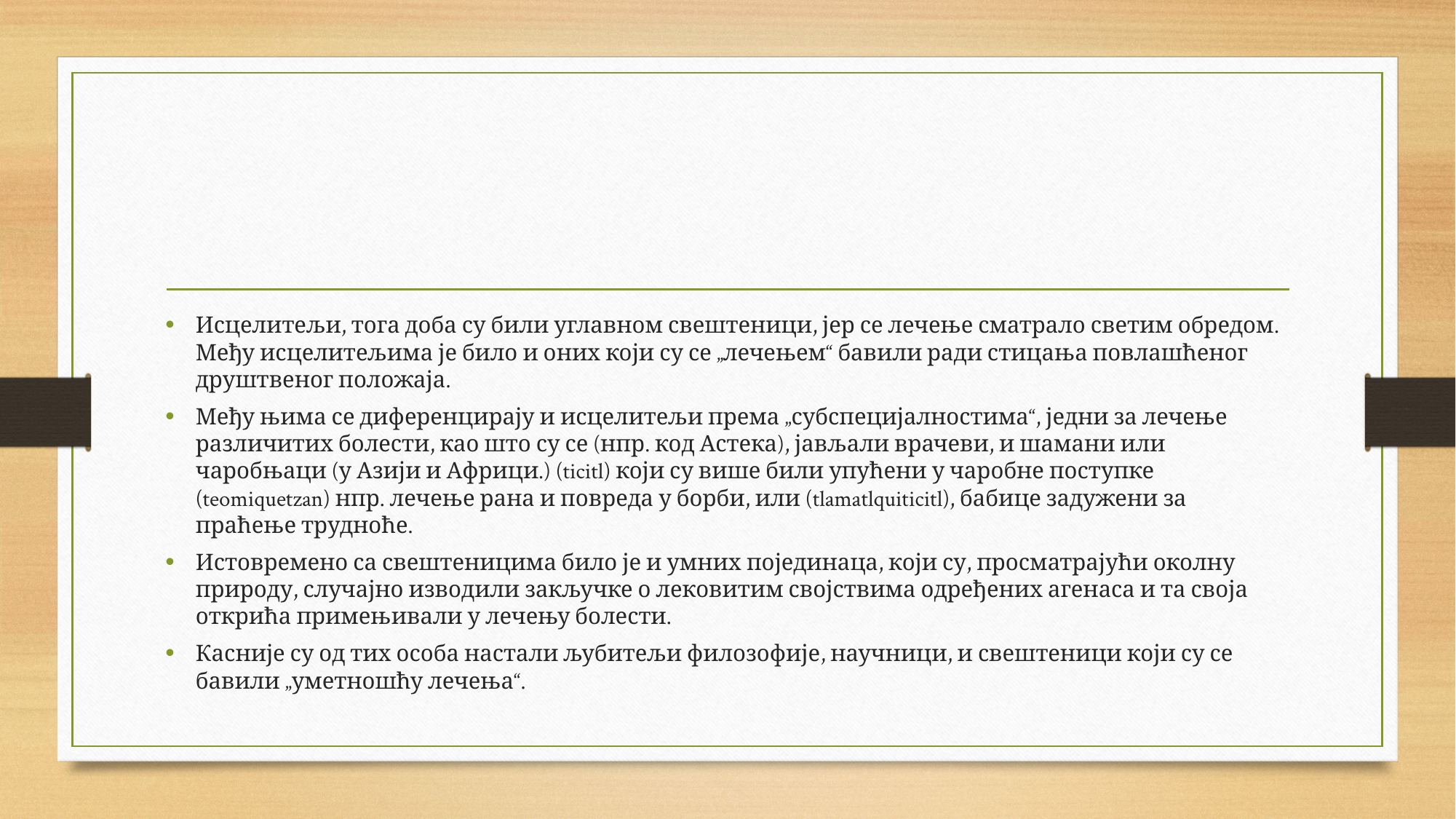

Исцелитељи, тога доба су били углавном свештеници, јер се лечење сматрало светим обредом. Међу исцелитељима је било и оних који су се „лечењем“ бавили ради стицања повлашћеног друштвеног положаја.
Међу њима се диференцирају и исцелитељи према „субспецијалностима“, једни за лечење различитих болести, као што су се (нпр. код Астека), јављали врачеви, и шамани или чаробњаци (у Азији и Африци.) (ticitl) који су више били упућени у чаробне поступке (teomiquetzan) нпр. лечење рана и повреда у борби, или (tlamatlquiticitl), бабице задужени за праћење трудноће.
Истовремено са свештеницима било је и умних појединаца, који су, просматрајући околну природу, случајно изводили закључке о лековитим својствима одређених агенаса и та своја открића примењивали у лечењу болести.
Касније су од тих особа настали љубитељи филозофије, научници, и свештеници који су се бавили „уметношћу лечења“.